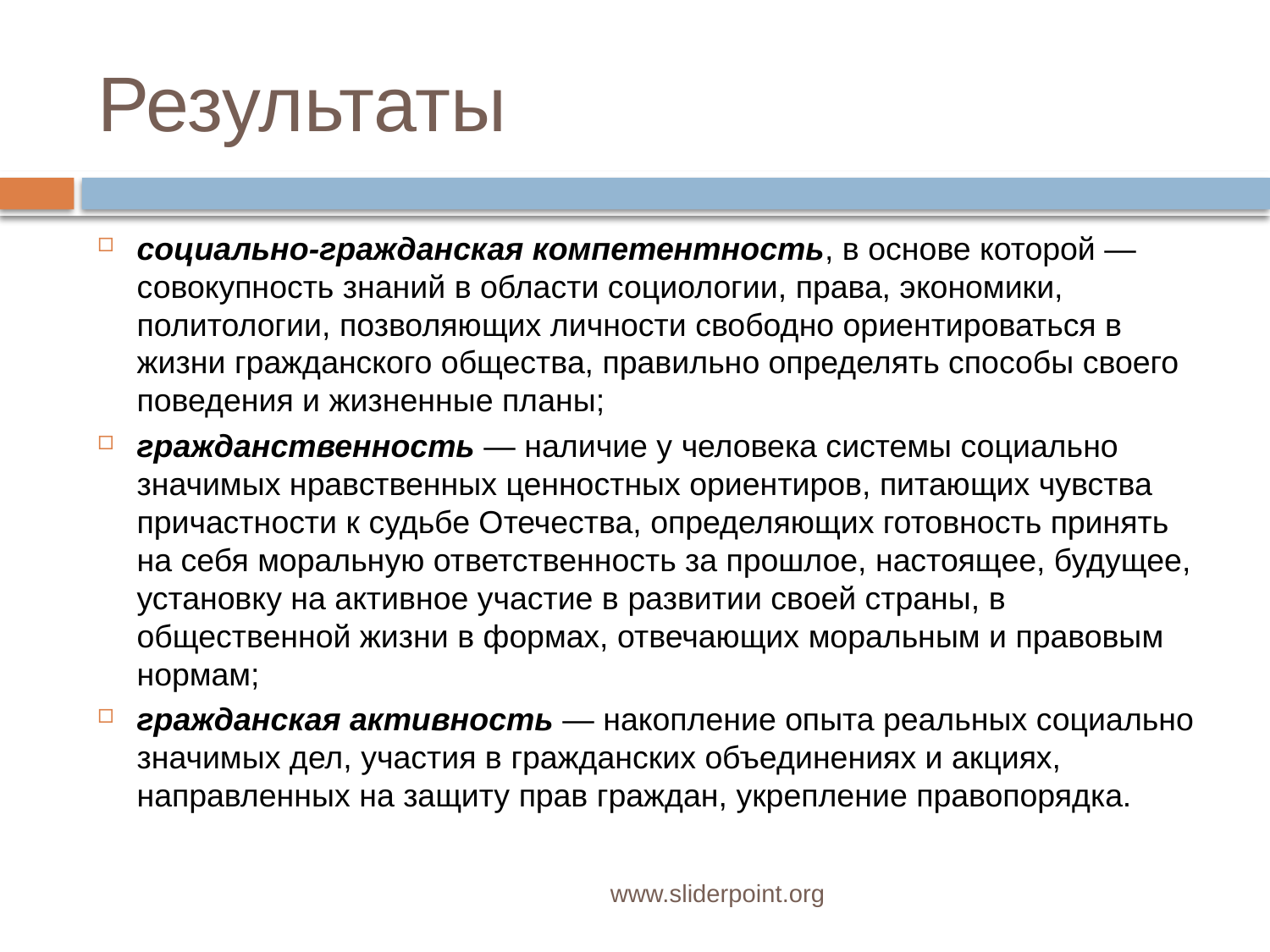

# Результаты
социально-гражданская компетентность, в основе которой — совокупность знаний в области социологии, права, экономики, политологии, позволяющих личности свободно ориентироваться в жизни гражданского общества, правильно определять способы своего поведения и жизненные планы;
гражданственность — наличие у человека системы социально значимых нравственных ценностных ориентиров, питающих чувства причастности к судьбе Отечества, определяющих готовность принять на себя моральную ответственность за прошлое, настоящее, будущее, установку на активное участие в развитии своей страны, в общественной жизни в формах, отвечающих моральным и правовым нормам;
гражданская активность — накопление опыта реальных социально значимых дел, участия в гражданских объединениях и акциях, направленных на защиту прав граждан, укрепление правопорядка.
www.sliderpoint.org